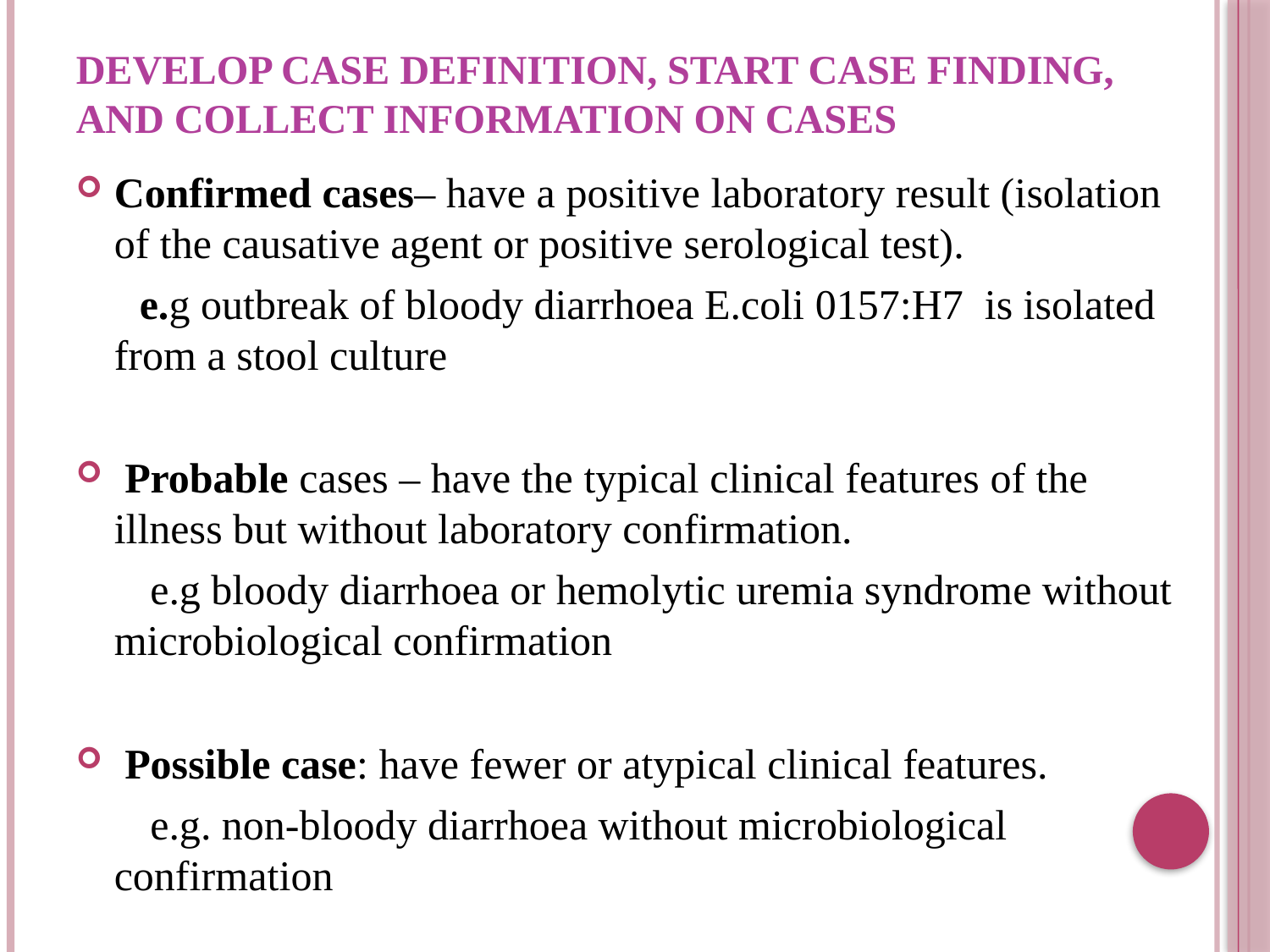

# Develop case definition, start case finding, and collect information on cases
Confirmed cases– have a positive laboratory result (isolation of the causative agent or positive serological test).
      e.g outbreak of bloody diarrhoea E.coli 0157:H7  is isolated from a stool culture

 Probable cases – have the typical clinical features of the illness but without laboratory confirmation.
       e.g bloody diarrhoea or hemolytic uremia syndrome without microbiological confirmation

 Possible case: have fewer or atypical clinical features.
       e.g. non-bloody diarrhoea without microbiological confirmation